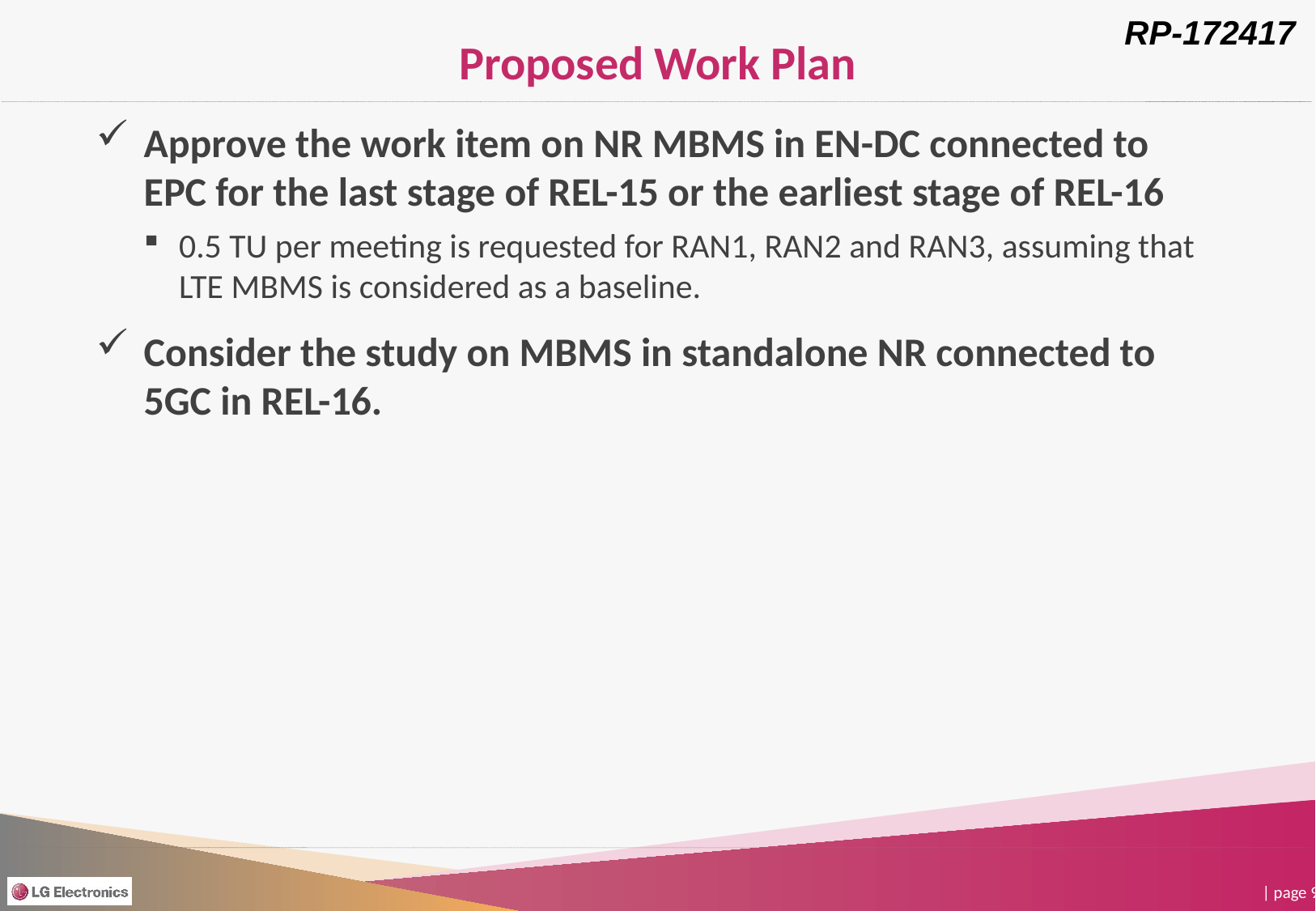

# Proposed Work Plan
Approve the work item on NR MBMS in EN-DC connected to EPC for the last stage of REL-15 or the earliest stage of REL-16
0.5 TU per meeting is requested for RAN1, RAN2 and RAN3, assuming that LTE MBMS is considered as a baseline.
Consider the study on MBMS in standalone NR connected to 5GC in REL-16.